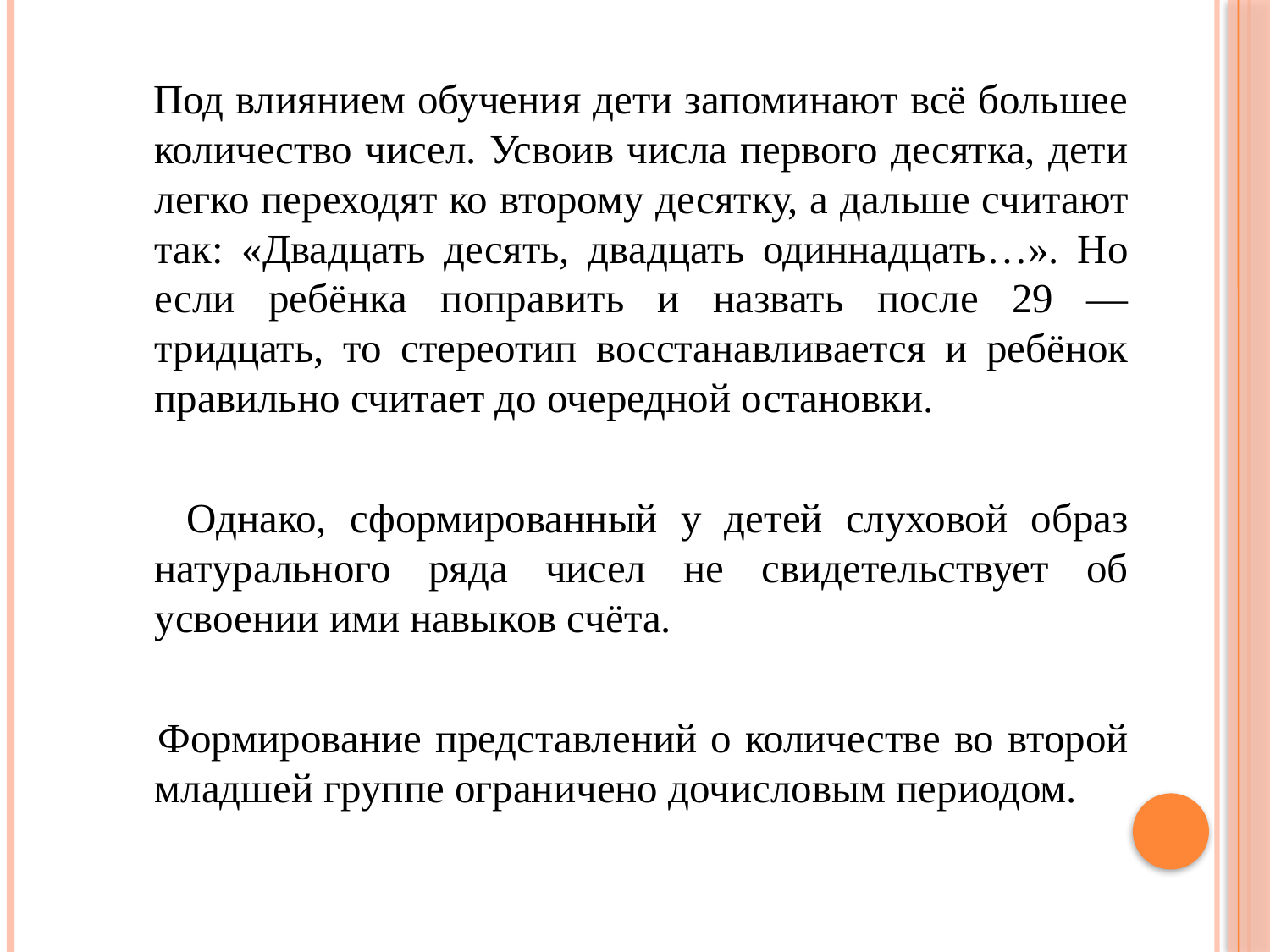

#
   Под влиянием обучения дети запоминают всё большее количество чисел. Усвоив числа первого десятка, дети легко переходят ко второму десятку, а дальше считают так: «Двадцать десять, двадцать одиннадцать…». Но если ребёнка поправить и назвать после 29 — тридцать, то стереотип восстанавливается и ребёнок правильно считает до очередной остановки.

   Однако, сформированный у детей слуховой образ натурального ряда чисел не свидетельствует об усвоении ими навыков счёта.

   Формирование представлений о количестве во второй младшей группе ограничено дочисловым периодом.